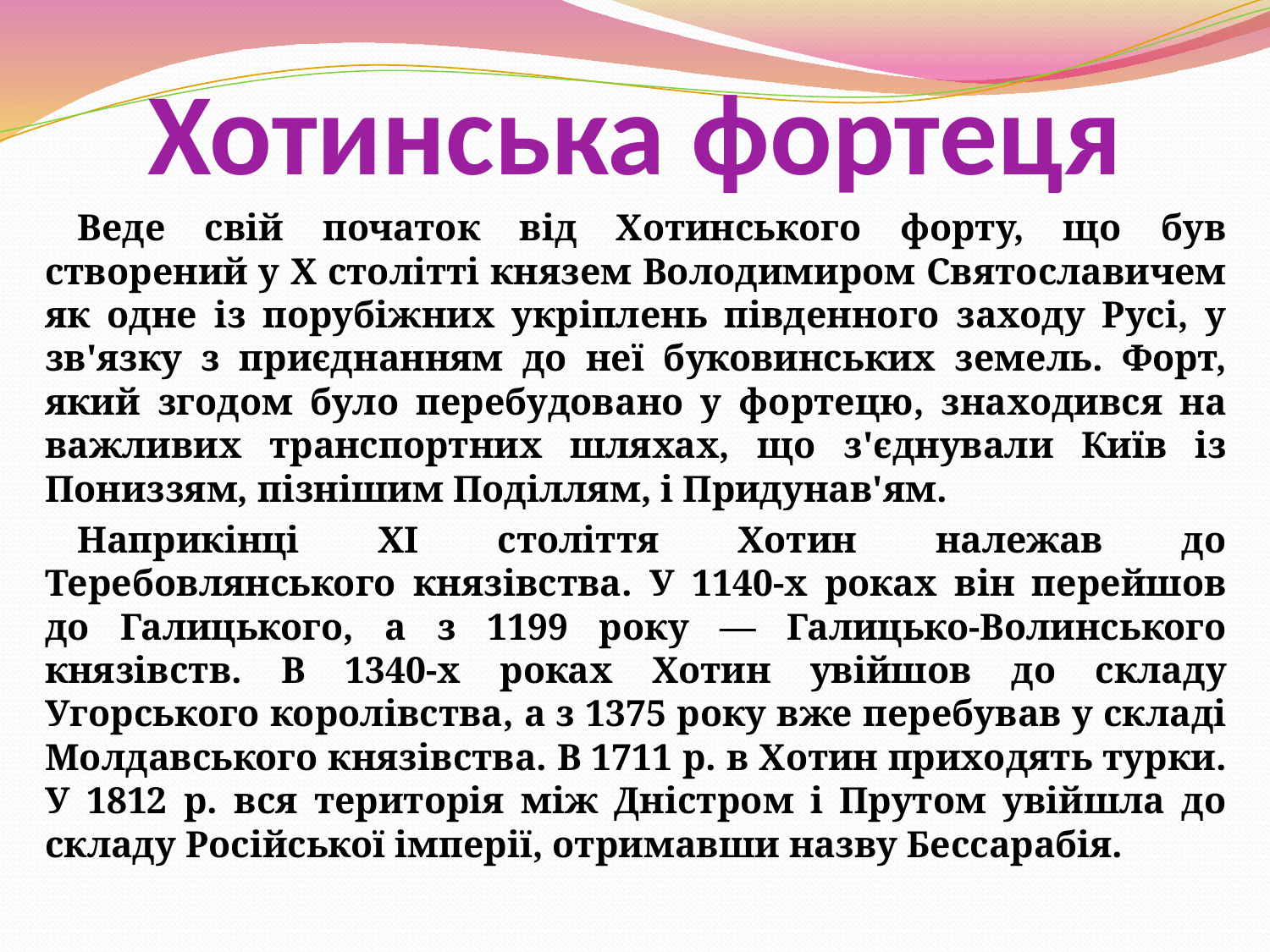

# Хотинська фортеця
Веде свій початок від Хотинського форту, що був створений у Х столітті князем Володимиром Святославичем як одне із порубіжних укріплень південного заходу Русі, у зв'язку з приєднанням до неї буковинських земель. Форт, який згодом було перебудовано у фортецю, знаходився на важливих транспортних шляхах, що з'єднували Київ із Пониззям, пізнішим Поділлям, і Придунав'ям.
Наприкінці ХІ століття Хотин належав до Теребовлянського князівства. У 1140-х роках він перейшов до Галицького, а з 1199 року — Галицько-Волинського князівств. В 1340-х роках Хотин увійшов до складу Угорського королівства, а з 1375 року вже перебував у складі Молдавського князівства. В 1711 р. в Хотин приходять турки. У 1812 р. вся територія між Дністром і Прутом увійшла до складу Російської імперії, отримавши назву Бессарабія.